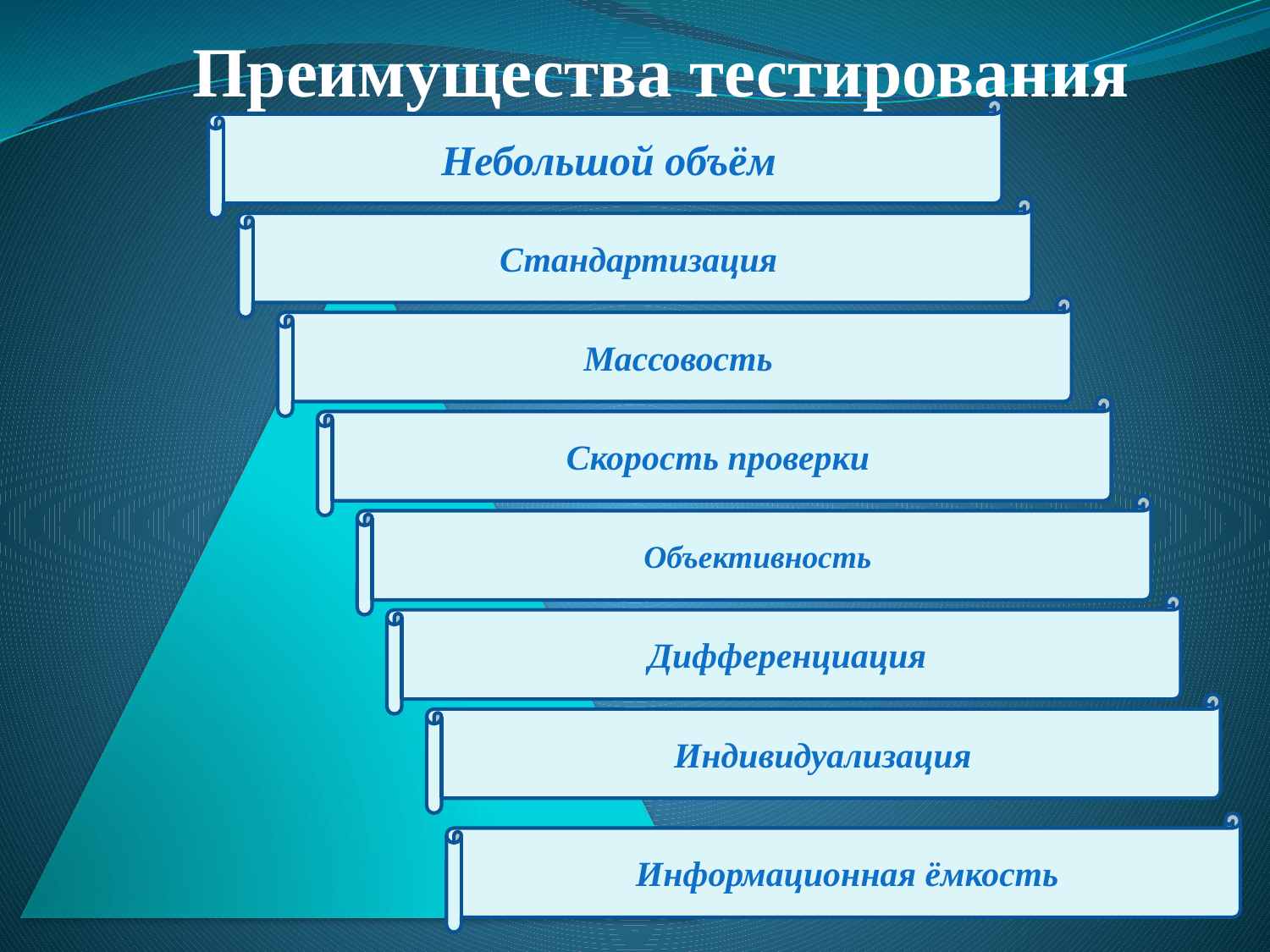

Преимущества тестирования
Небольшой объём
Стандартизация

Массовость
Скорость проверки

Объективность
Дифференциация
Индивидуализация
Информационная ёмкость